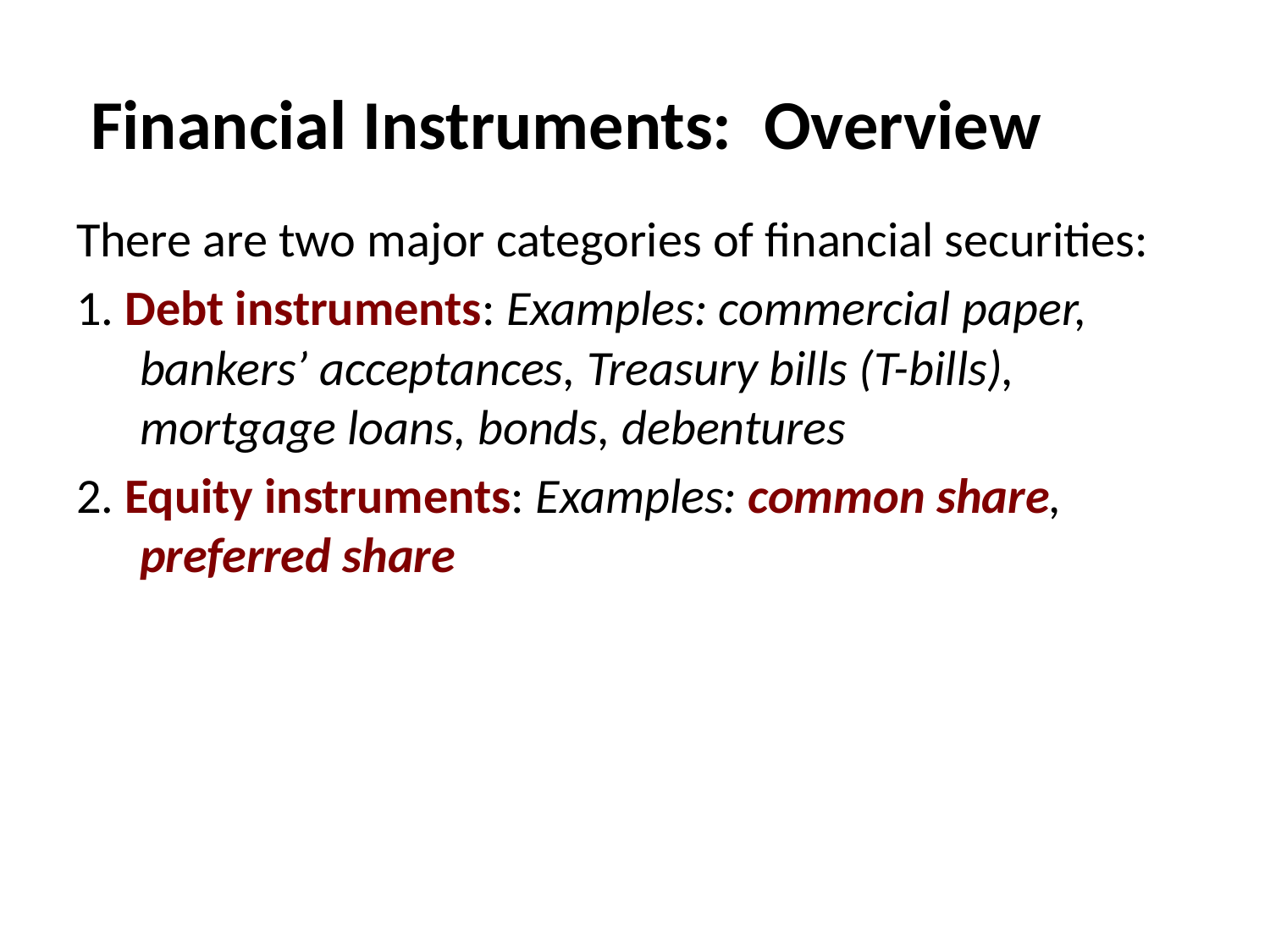

# Financial Instruments:  Overview
There are two major categories of financial securities:
1. Debt instruments: Examples: commercial paper, bankers’ acceptances, Treasury bills (T-bills), mortgage loans, bonds, debentures
2. Equity instruments: Examples: common share, preferred share
Booth/Cleary Introduction to Corporate Finance, Second Edition
22